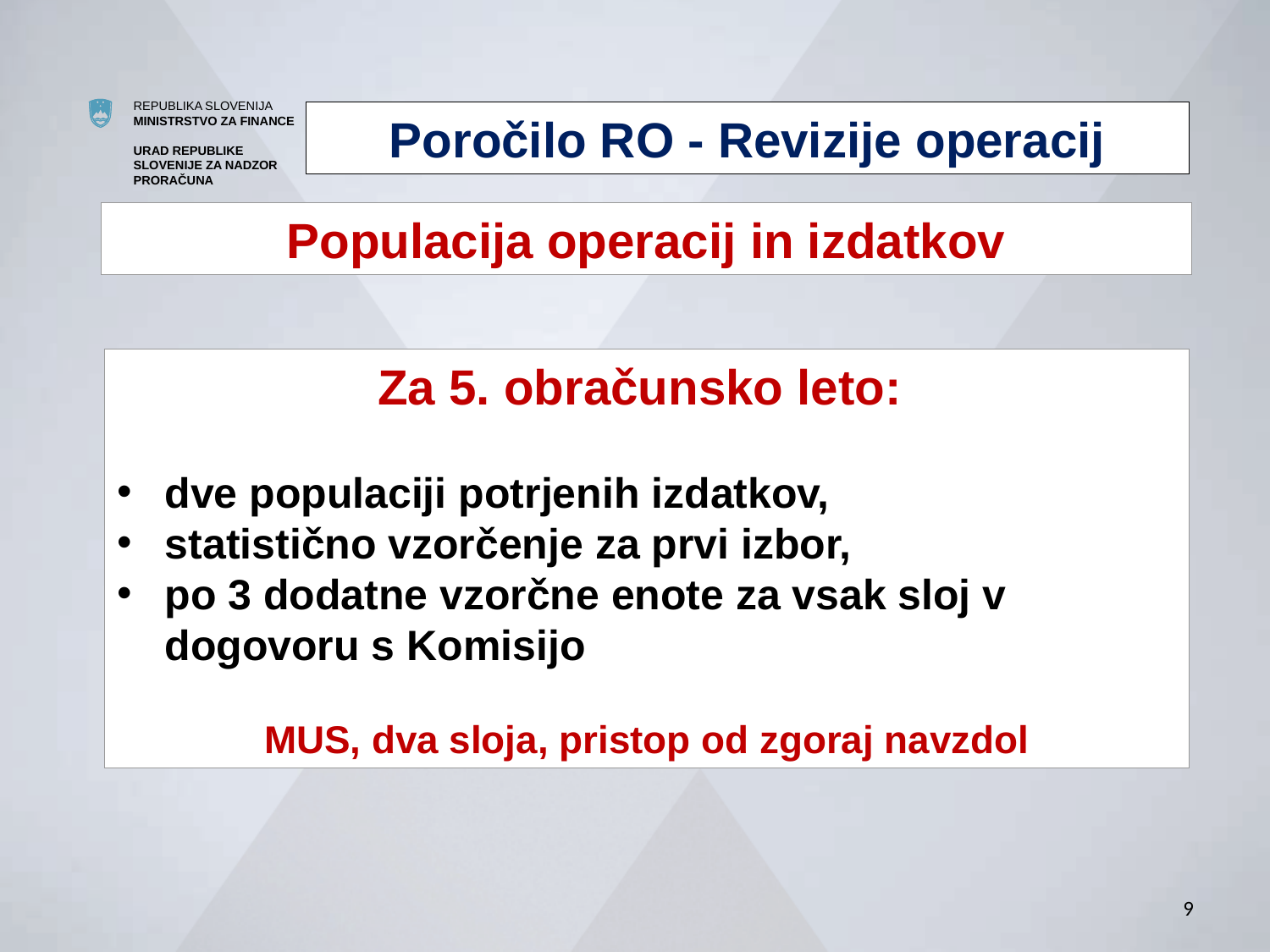

Poročilo RO - Revizije operacij
Populacija operacij in izdatkov
Za 5. obračunsko leto:

dve populaciji potrjenih izdatkov,
statistično vzorčenje za prvi izbor,
po 3 dodatne vzorčne enote za vsak sloj v dogovoru s Komisijo

MUS, dva sloja, pristop od zgoraj navzdol
9